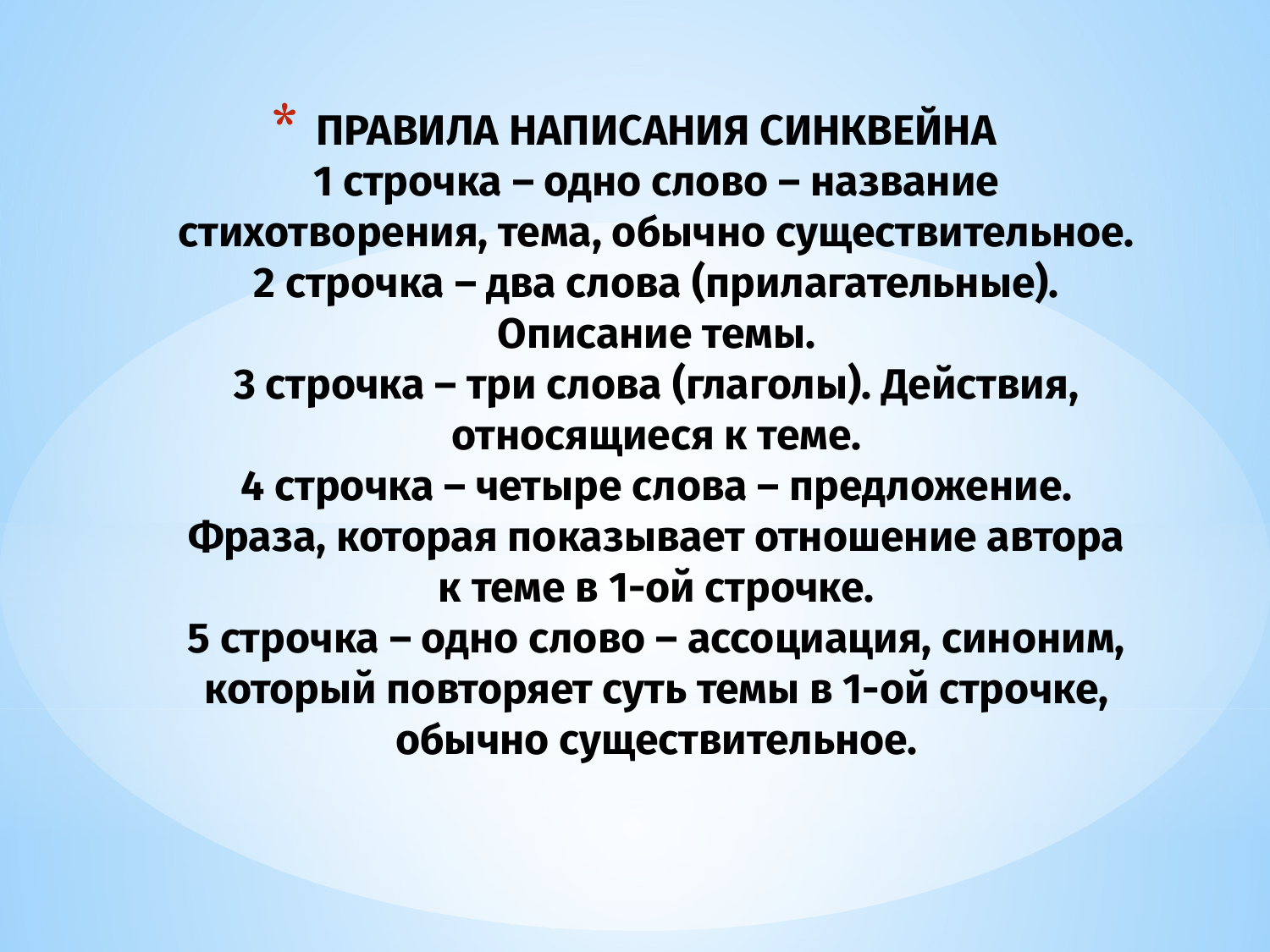

# ПРАВИЛА НАПИСАНИЯ СИНКВЕЙНА 1 строчка – одно слово – название стихотворения, тема, обычно существительное. 2 строчка – два слова (прилагательные). Описание темы. 3 строчка – три слова (глаголы). Действия, относящиеся к теме. 4 строчка – четыре слова – предложение. Фраза, которая показывает отношение автора к теме в 1-ой строчке. 5 строчка – одно слово – ассоциация, синоним, который повторяет суть темы в 1-ой строчке, обычно существительное.